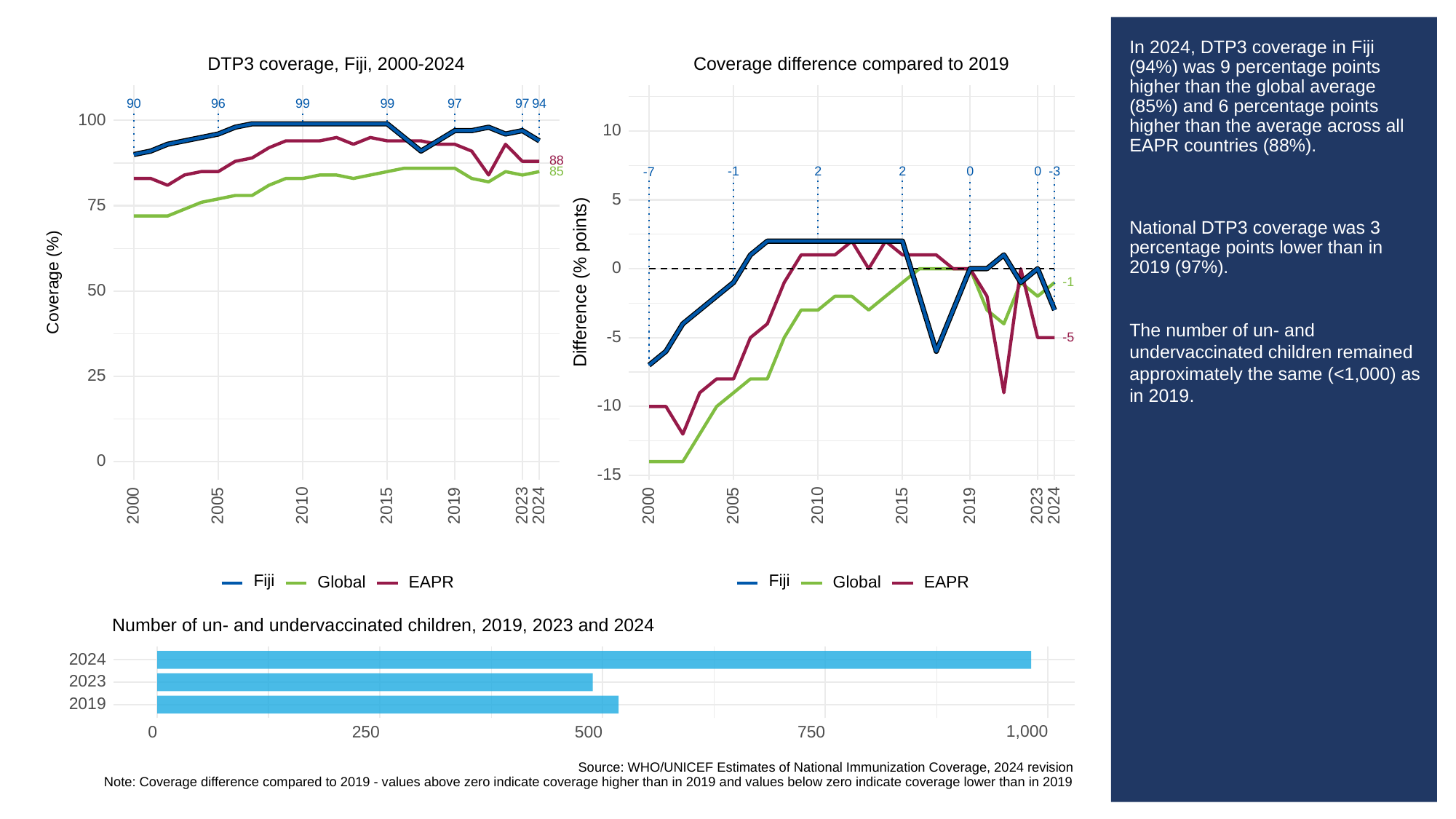

# In 2024, DTP3 coverage in Fiji (94%) was 9 percentage points higher than the global average (85%) and 6 percentage points higher than the average across all EAPR countries (88%).

National DTP3 coverage was 3 percentage points lower than in 2019 (97%).

The number of un- and undervaccinated children remained approximately the same (<1,000) as in 2019.

Coverage difference compared to 2019
DTP3 coverage, Fiji, 2000-2024

90
96
99
99
97
97
94

100

10

88

85
-3
0
0
-1
2
2
-7

5
75

0

Difference (% points)
Coverage (%)
-1
50

-5
-5

25

-10

0

-15

2023
2023
2000
2005
2010
2015
2019
2024
2000
2005
2010
2015
2019
2024
Fiji
Fiji
Global
Global
EAPR
EAPR

Number of un- and undervaccinated children, 2019, 2023 and 2024

2024

2023

2019

1,000
0
250
500
750
Source: WHO/UNICEF Estimates of National Immunization Coverage, 2024 revision
Note: Coverage difference compared to 2019 - values above zero indicate coverage higher than in 2019 and values below zero indicate coverage lower than in 2019